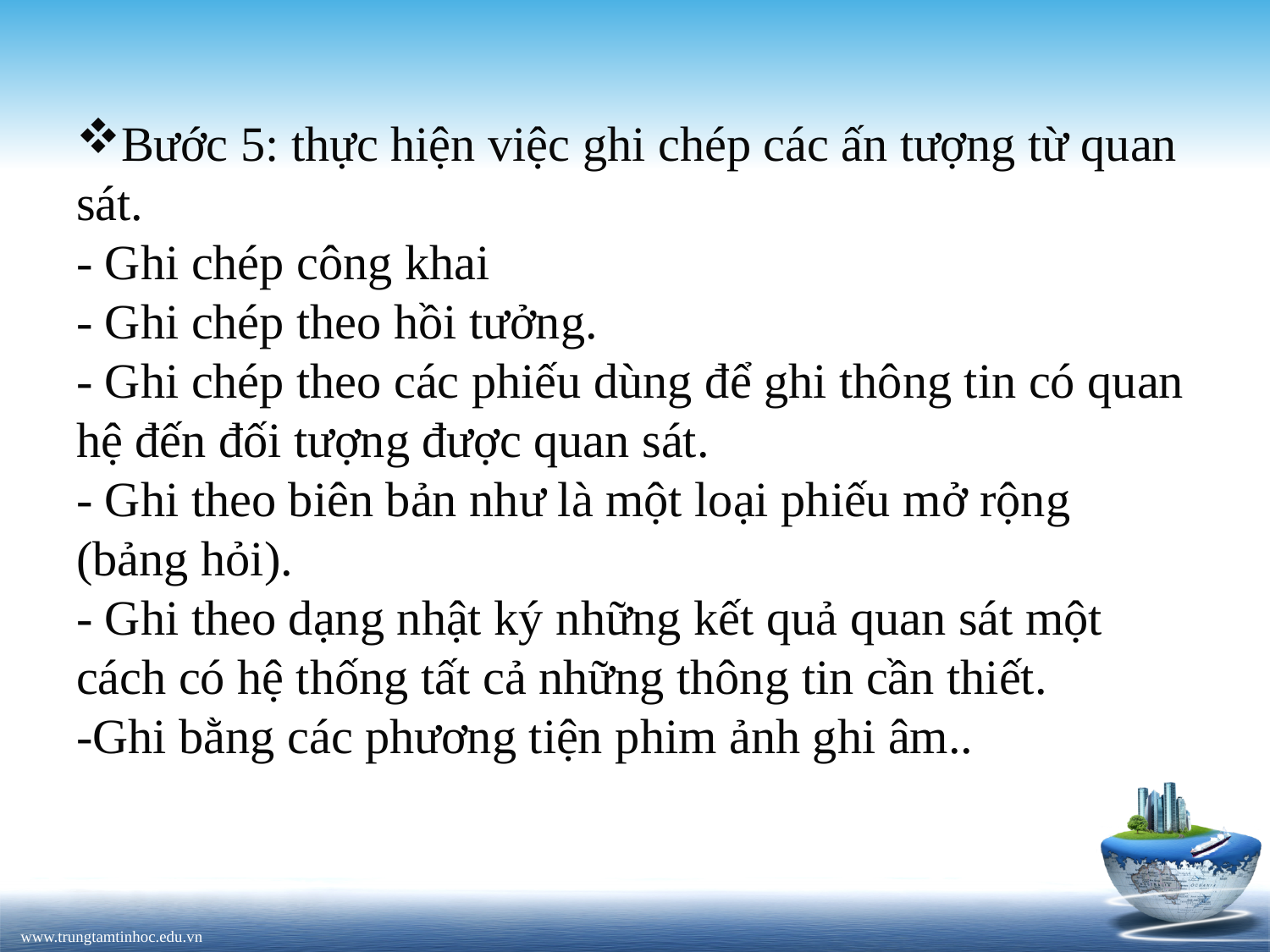

Bước 5: thực hiện việc ghi chép các ấn tượng từ quan sát.
- Ghi chép công khai
- Ghi chép theo hồi tưởng.
- Ghi chép theo các phiếu dùng để ghi thông tin có quan hệ đến đối tượng được quan sát.
- Ghi theo biên bản như là một loại phiếu mở rộng (bảng hỏi).
- Ghi theo dạng nhật ký những kết quả quan sát một cách có hệ thống tất cả những thông tin cần thiết.
-Ghi bằng các phương tiện phim ảnh ghi âm..